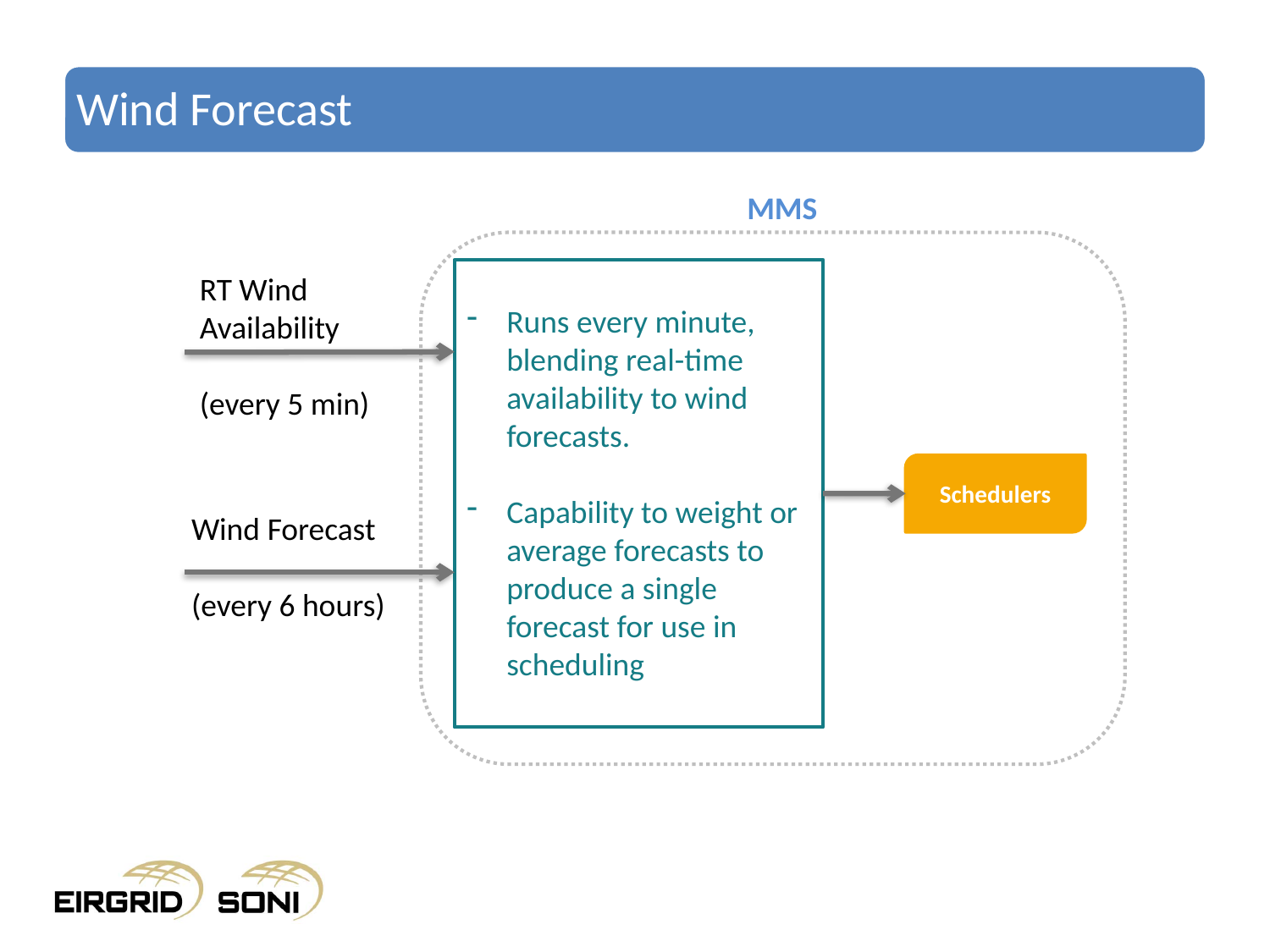

# Wind Forecast
MMS

RT Wind Availability

(every 5 min)
Runs every minute, blending real-time availability to wind forecasts.

Capability to weight or average forecasts to produce a single forecast for use in scheduling

Schedulers
Wind Forecast

(every 6 hours)